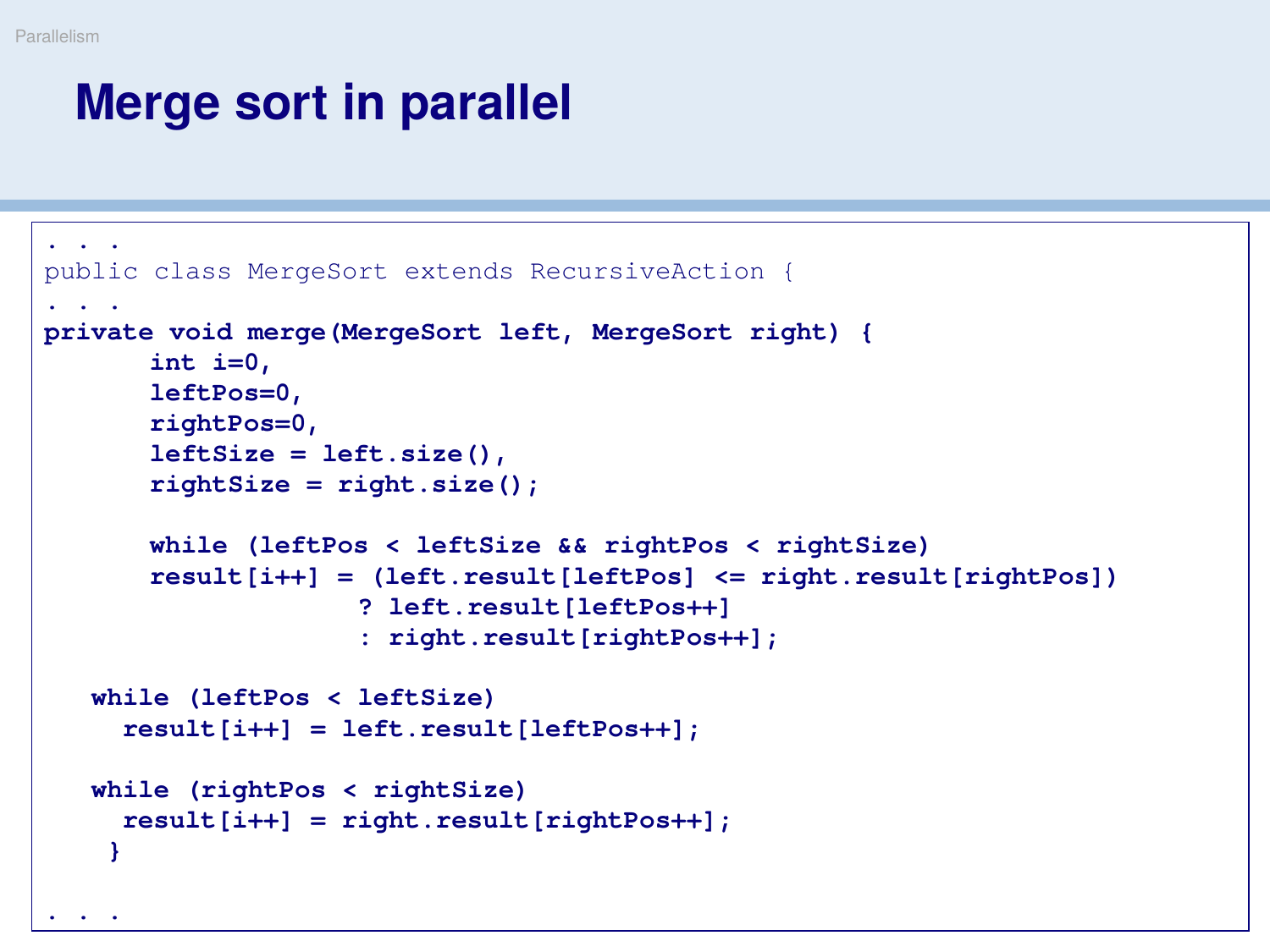

Parallelism
# Merge sort in parallel
. . .
public class MergeSort extends RecursiveAction {
. . .
private void merge(MergeSort left, MergeSort right) {
	int i=0,
	leftPos=0,
	rightPos=0,
	leftSize = left.size(),
	rightSize = right.size();

	while (leftPos < leftSize && rightPos < rightSize)
		result[i++] = (left.result[leftPos] <= right.result[rightPos])
                    ? left.result[leftPos++]
                    : right.result[rightPos++];

   while (leftPos < leftSize)
     result[i++] = left.result[leftPos++];

   while (rightPos < rightSize)
     result[i++] = right.result[rightPos++];
    }

. . .
© Oscar Nierstrasz
38